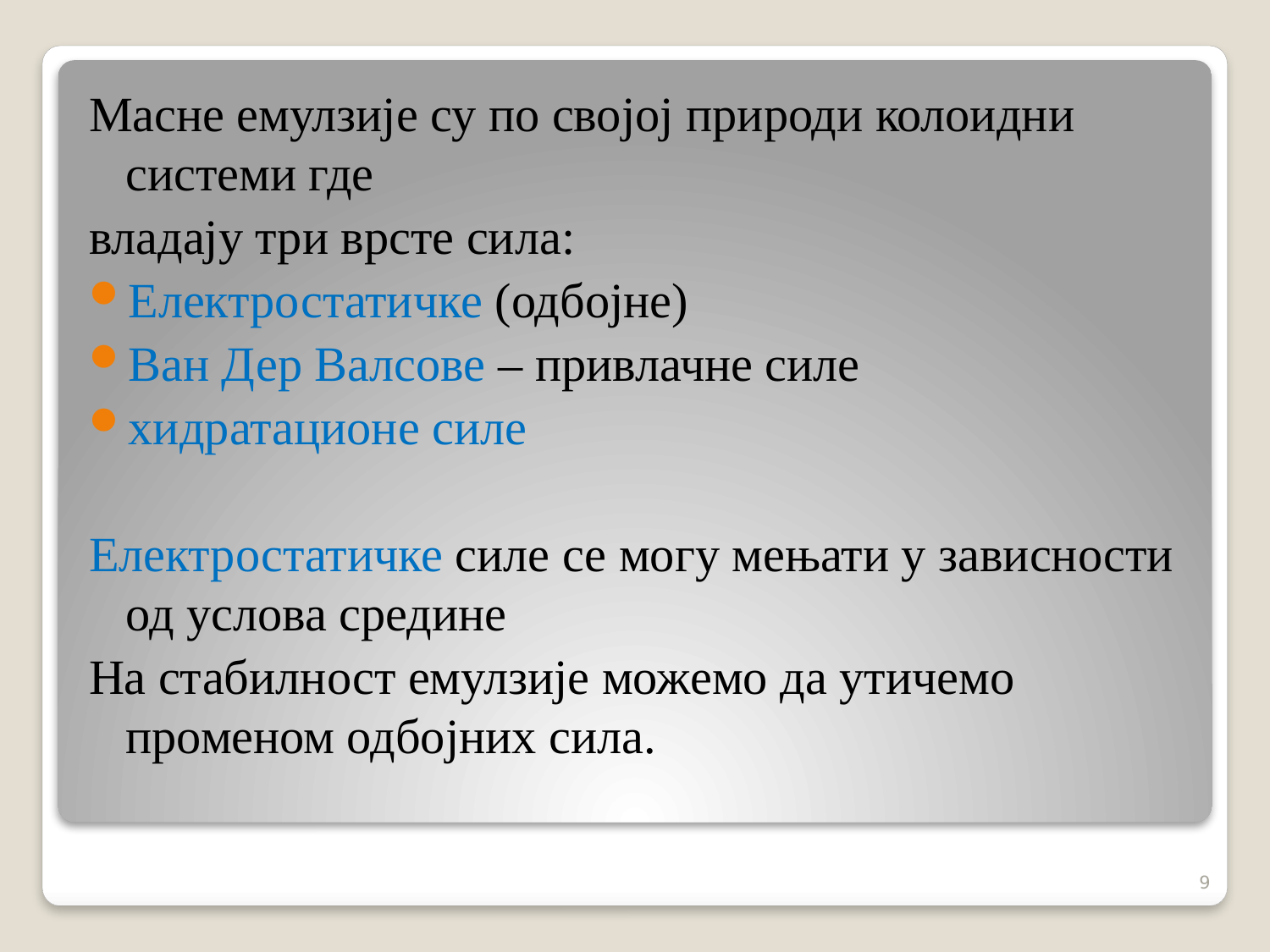

Масне емулзије су по својој природи колоидни системи где
владају три врсте сила:
Електростатичке (одбојне)
Ван Дер Валсове – привлачне силе
хидратационе силе

Електростатичке силе се могу мењати у зависности од услова средине
На стабилност емулзије можемо да утичемо променом одбојних сила.
9